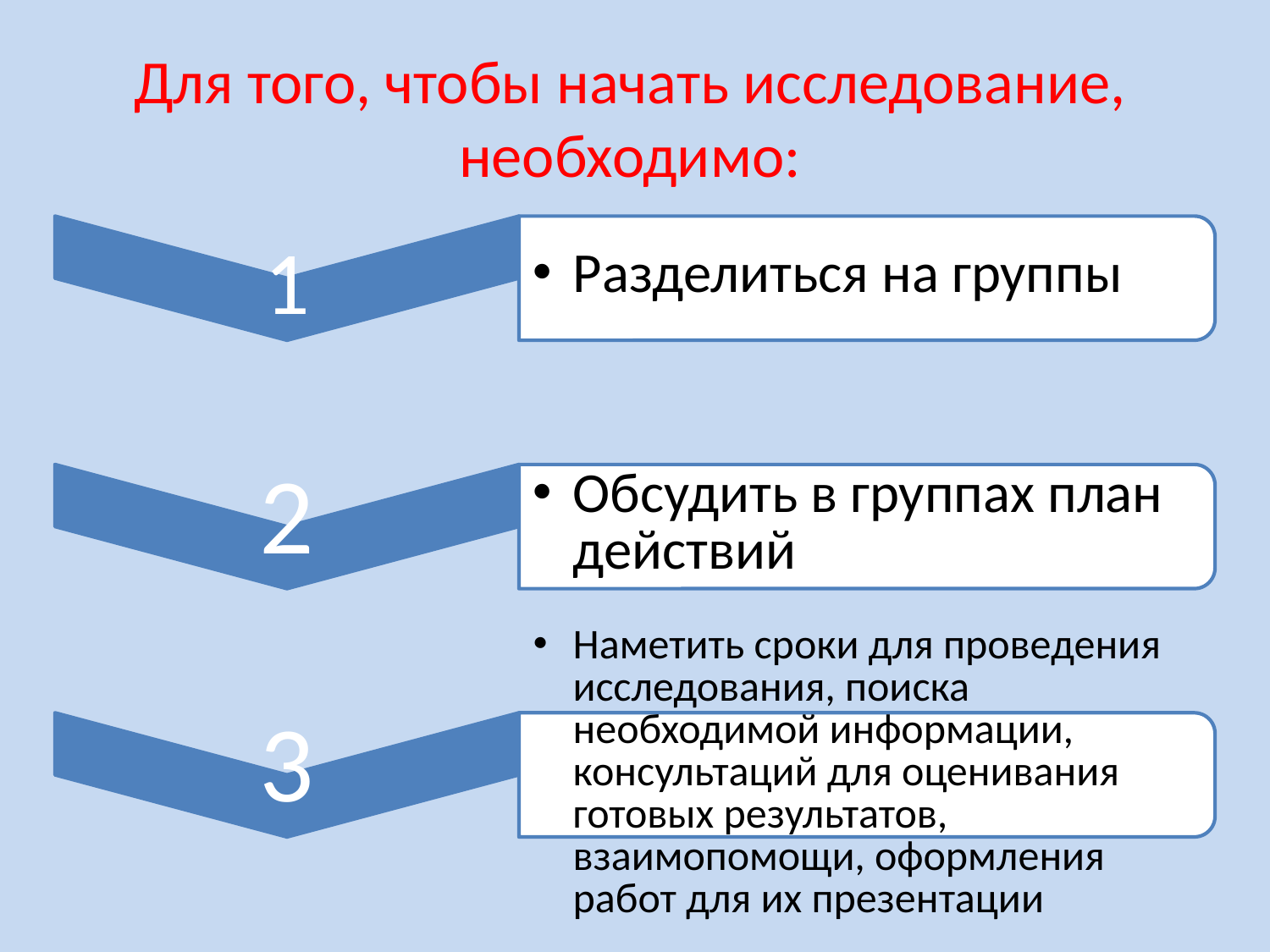

# Для того, чтобы начать исследование, необходимо:
1
Разделиться на группы
2
Обсудить в группах план действий
3
Наметить сроки для проведения исследования, поиска необходимой информации, консультаций для оценивания готовых результатов, взаимопомощи, оформления работ для их презентации